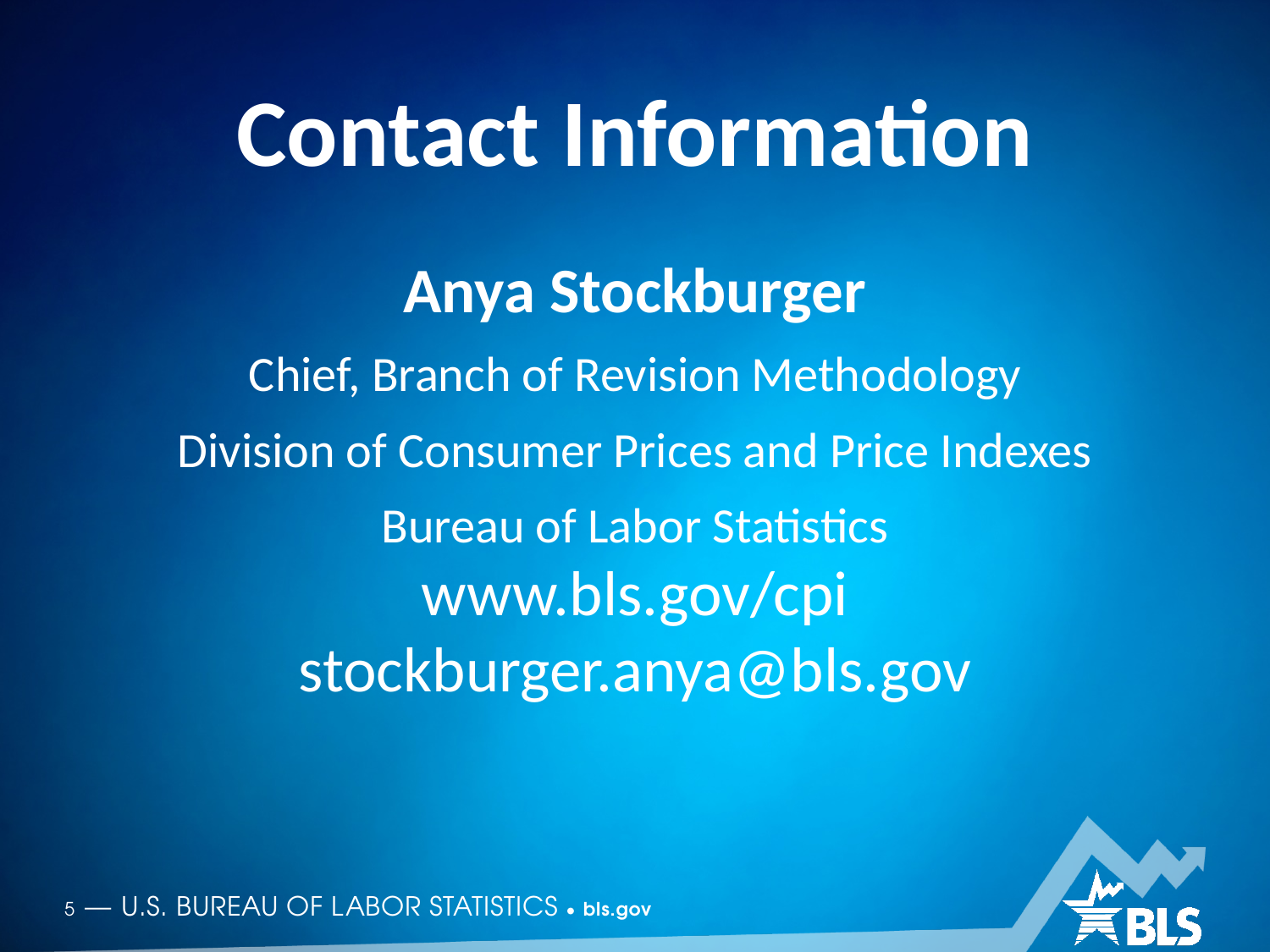

Anya Stockburger
Chief, Branch of Revision Methodology
Division of Consumer Prices and Price Indexes
Bureau of Labor Statistics
www.bls.gov/cpi
stockburger.anya@bls.gov